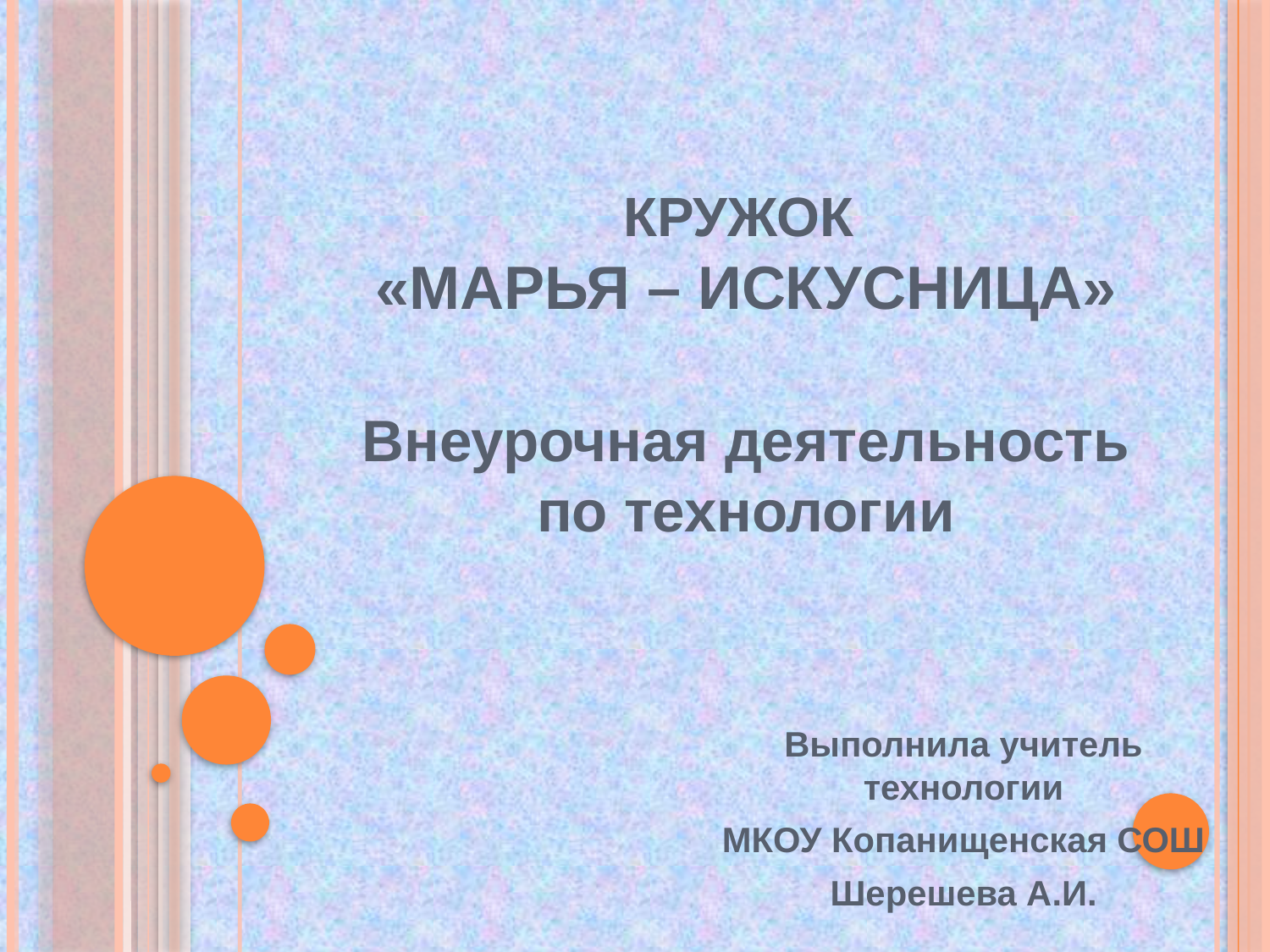

# Кружок «Марья – Искусница»
Внеурочная деятельность по технологии
Выполнила учитель технологии
МКОУ Копанищенская СОШ
Шерешева А.И.